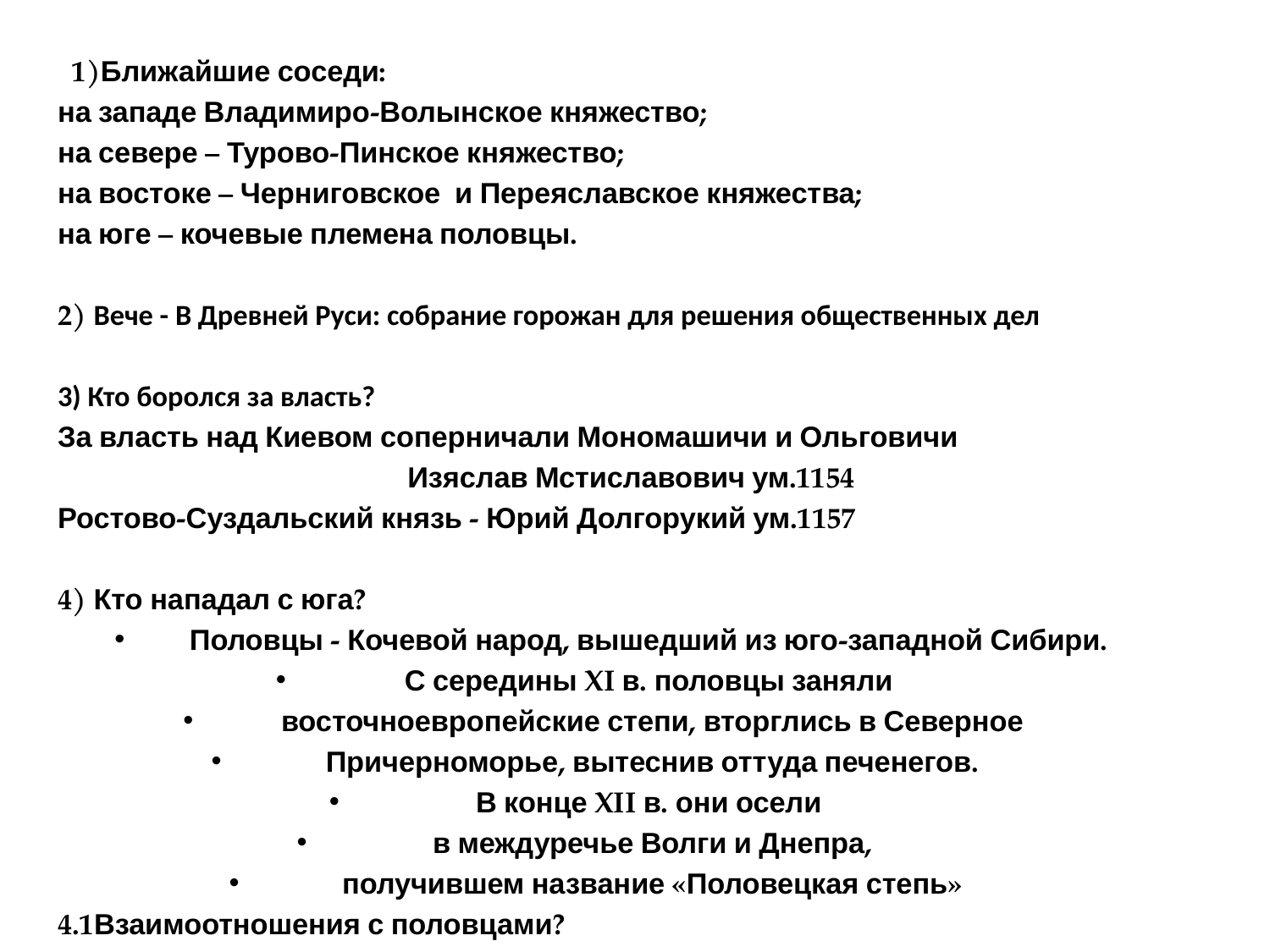

1)Ближайшие соседи:
на западе Владимиро-Волынское княжество;
на севере – Турово-Пинское княжество;
на востоке – Черниговское  и Переяславское княжества;
на юге – кочевые племена половцы.

2) Вече - В Древней Руси: собрание горожан для решения общественных дел

3) Кто боролся за власть?
За власть над Киевом соперничали Мономашичи и Ольговичи
Изяслав Мстиславович ум.1154
Ростово-Суздальский князь - Юрий Долгорукий ум.1157

4) Кто нападал с юга?
Половцы - Кочевой народ, вышедший из юго-западной Сибири.
С середины XI в. половцы заняли
восточноевропейские степи, вторглись в Северное
 Причерноморье, вытеснив оттуда печенегов.
В конце XII в. они осели
в междуречье Волги и Днепра,
получившем название «Половецкая степь»
4.1Взаимоотношения с половцами?